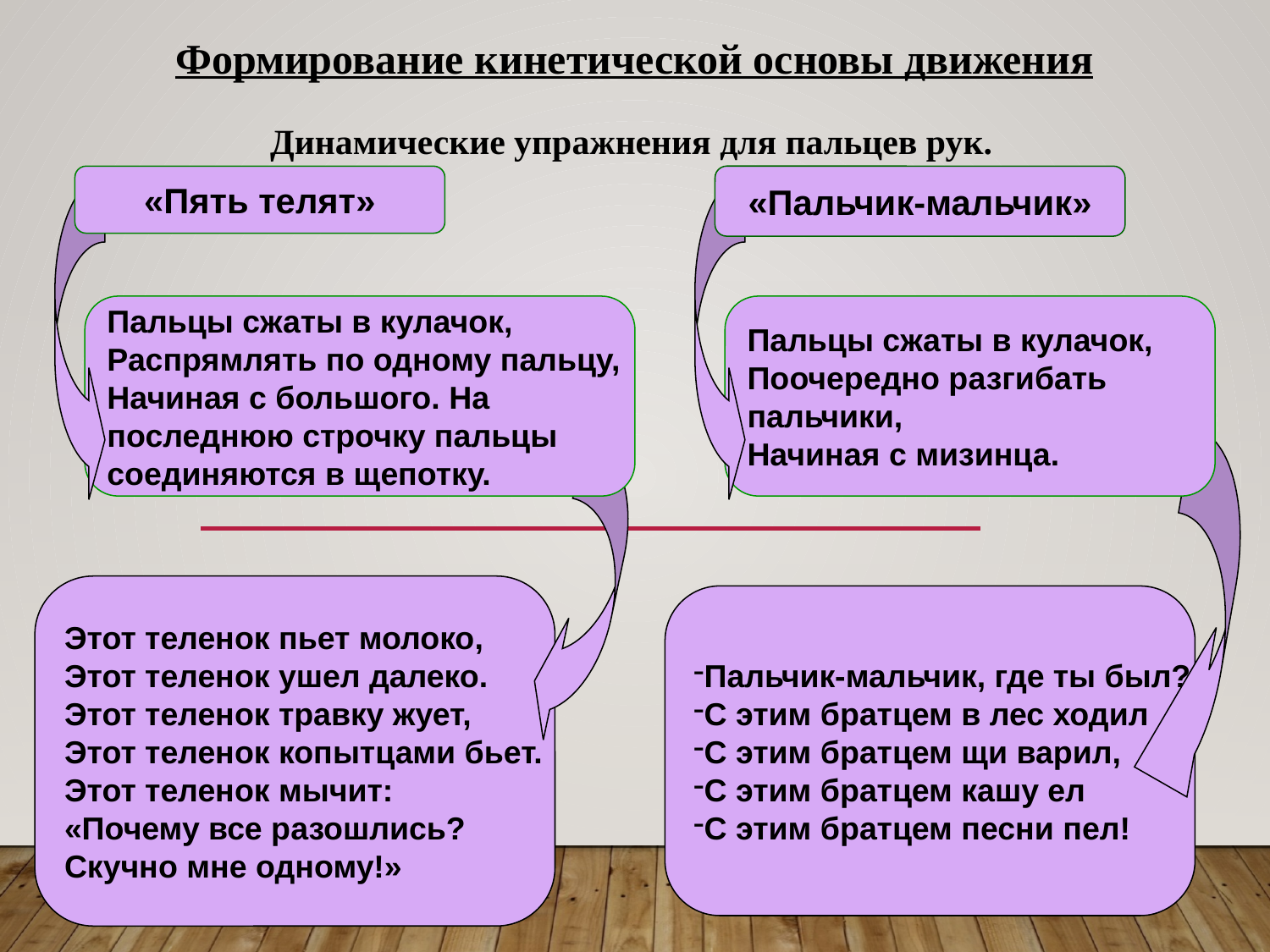

# Формирование кинетической основы движения
Динамические упражнения для пальцев рук.
«Пять телят»
«Пальчик-мальчик»

Пальцы сжаты в кулачок,
Распрямлять по одному пальцу,
Начиная с большого. На
последнюю строчку пальцы
соединяются в щепотку.

Пальцы сжаты в кулачок,
Поочередно разгибать
пальчики,
Начиная с мизинца.

Этот теленок пьет молоко,
Этот теленок ушел далеко.
Этот теленок травку жует,
Этот теленок копытцами бьет.
Этот теленок мычит:
«Почему все разошлись?
Скучно мне одному!»
Пальчик-мальчик, где ты был?
С этим братцем в лес ходил
С этим братцем щи варил,
С этим братцем кашу ел
С этим братцем песни пел!